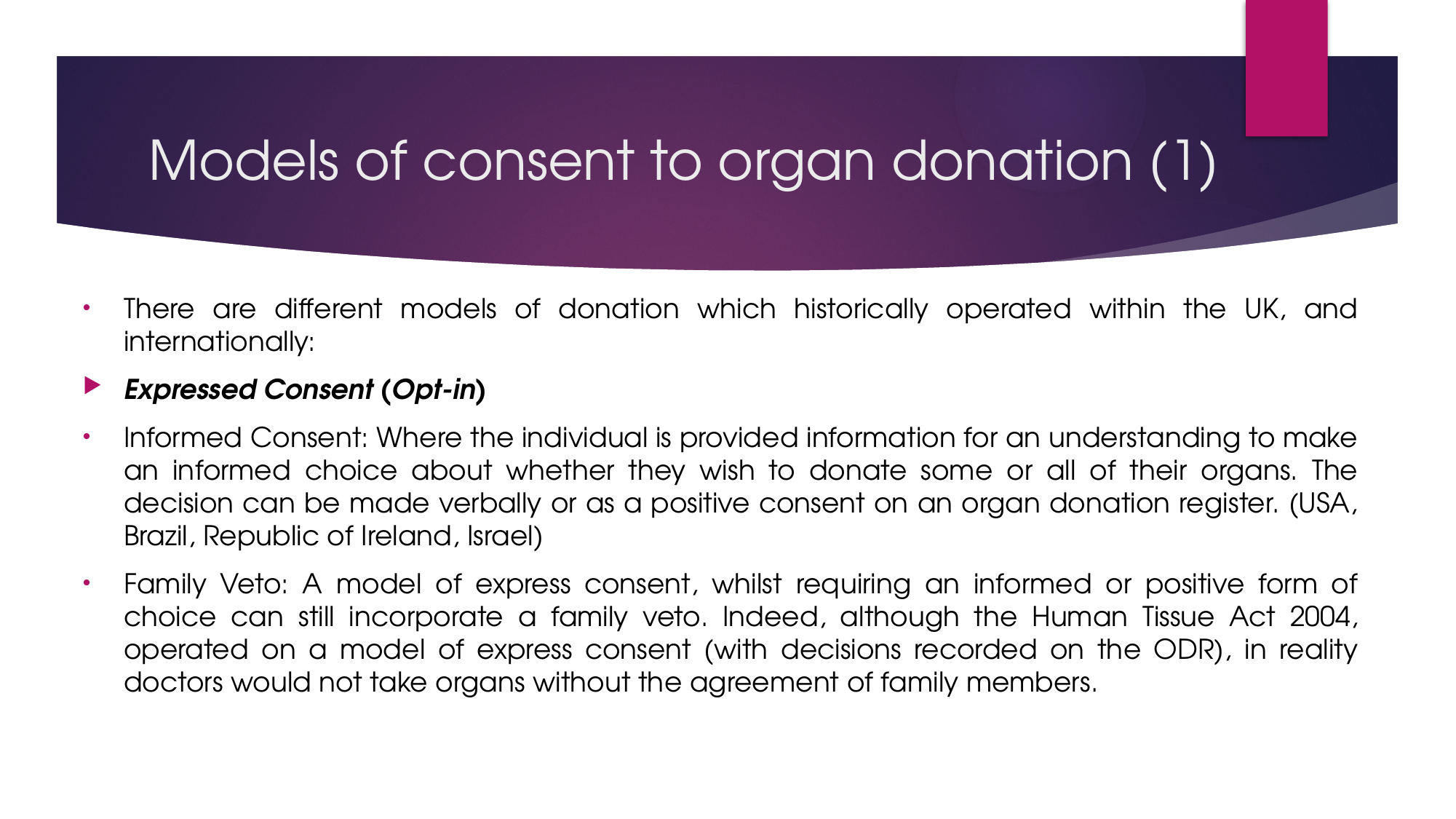

# Models of consent to organ donation (1)
There are different models of donation which historically operated within the UK, and internationally:
Expressed Consent (Opt-in)
Informed Consent: Where the individual is provided information for an understanding to make an informed choice about whether they wish to donate some or all of their organs. The decision can be made verbally or as a positive consent on an organ donation register. (USA, Brazil, Republic of Ireland, Israel)
Family Veto: A model of express consent, whilst requiring an informed or positive form of choice can still incorporate a family veto. Indeed, although the Human Tissue Act 2004, operated on a model of express consent (with decisions recorded on the ODR), in reality doctors would not take organs without the agreement of family members.